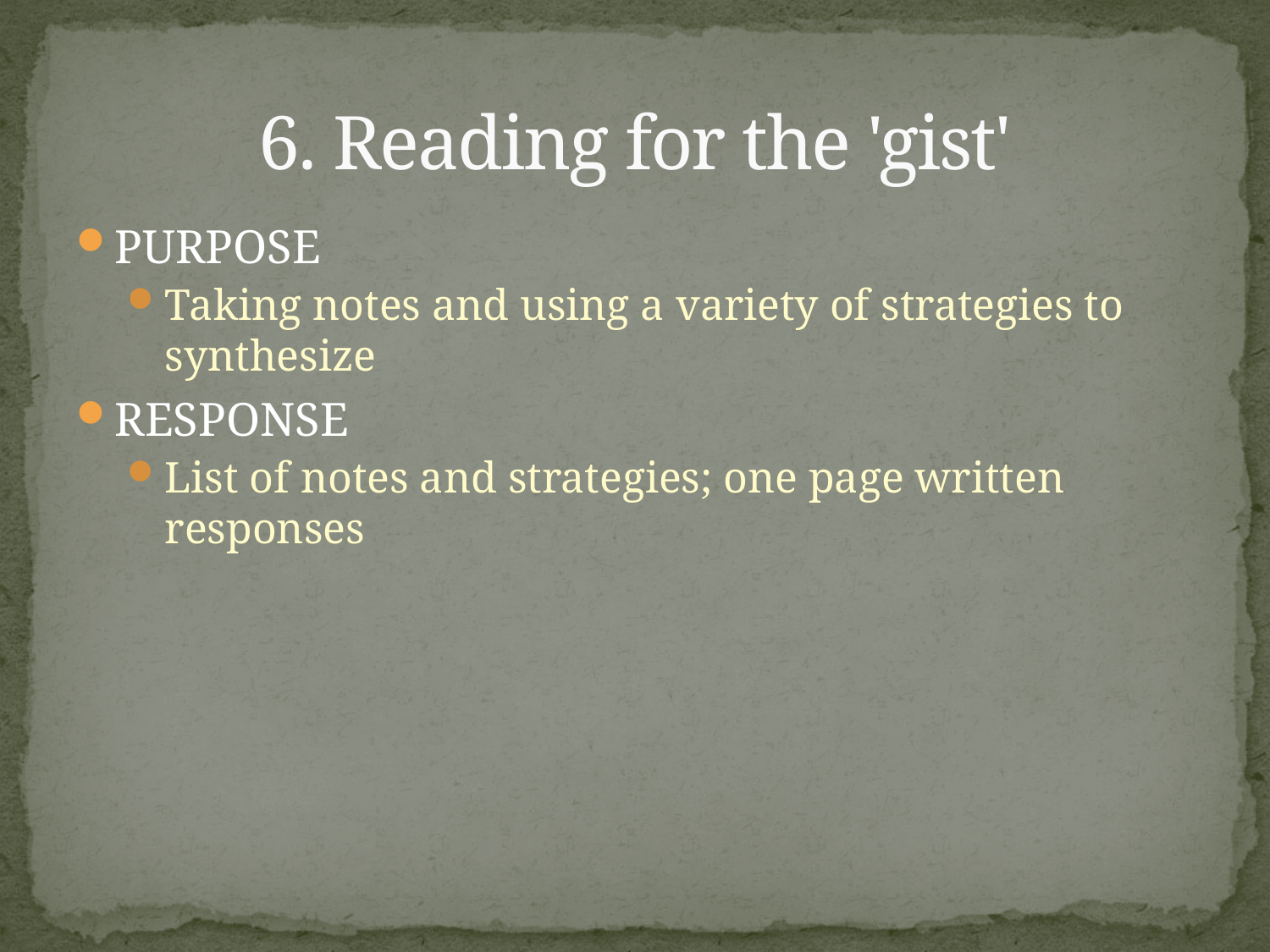

# 6. Reading for the 'gist'
PURPOSE
Taking notes and using a variety of strategies to synthesize
RESPONSE
List of notes and strategies; one page written responses